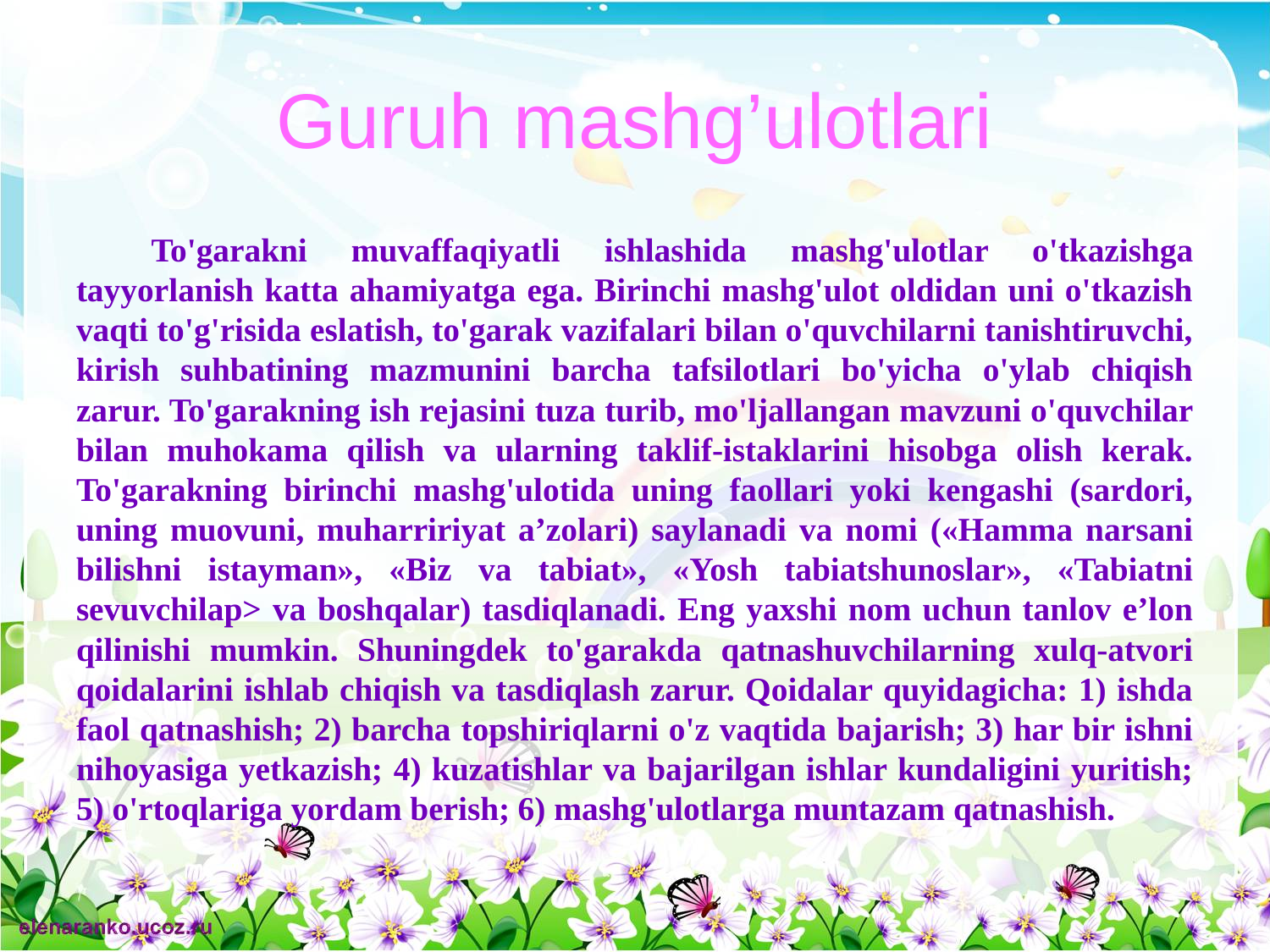

# Guruh mashg’ulotlari
	To'garakni muvaffaqiyatli ishlashida mashg'ulotlar o'tkazishga tayyorlanish katta ahamiyatga ega. Birinchi mashg'ulot oldidan uni o'tkazish vaqti to'g'risida eslatish, to'garak vazifalari bilan o'quvchilarni tanishtiruvchi, kirish suhbatining mazmunini barcha tafsilotlari bo'yicha o'ylab chiqish zarur. To'garakning ish rejasini tuza turib, mo'ljallangan mavzuni o'quvchilar bilan muhokama qilish va ularning taklif-istaklarini hisobga olish kerak. To'garakning birinchi mashg'ulotida uning faollari yoki kengashi (sardori, uning muovuni, muharririyat a’zolari) saylanadi va nomi («Hamma narsani bilishni istayman», «Biz va tabiat», «Yosh tabiatshunoslar», «Tabiatni sevuvchilap> va boshqalar) tasdiqlanadi. Eng yaxshi nom uchun tanlov e’lon qilinishi mumkin. Shuningdek to'garakda qatnashuvchilarning xulq-atvori qoidalarini ishlab chiqish va tasdiqlash zarur. Qoidalar quyidagicha: 1) ishda faol qatnashish; 2) barcha topshiriqlarni o'z vaqtida bajarish; 3) har bir ishni nihoyasiga yetkazish; 4) kuzatishlar va bajarilgan ishlar kundaligini yuritish; 5) o'rtoqlariga yordam berish; 6) mashg'ulotlarga muntazam qatnashish.